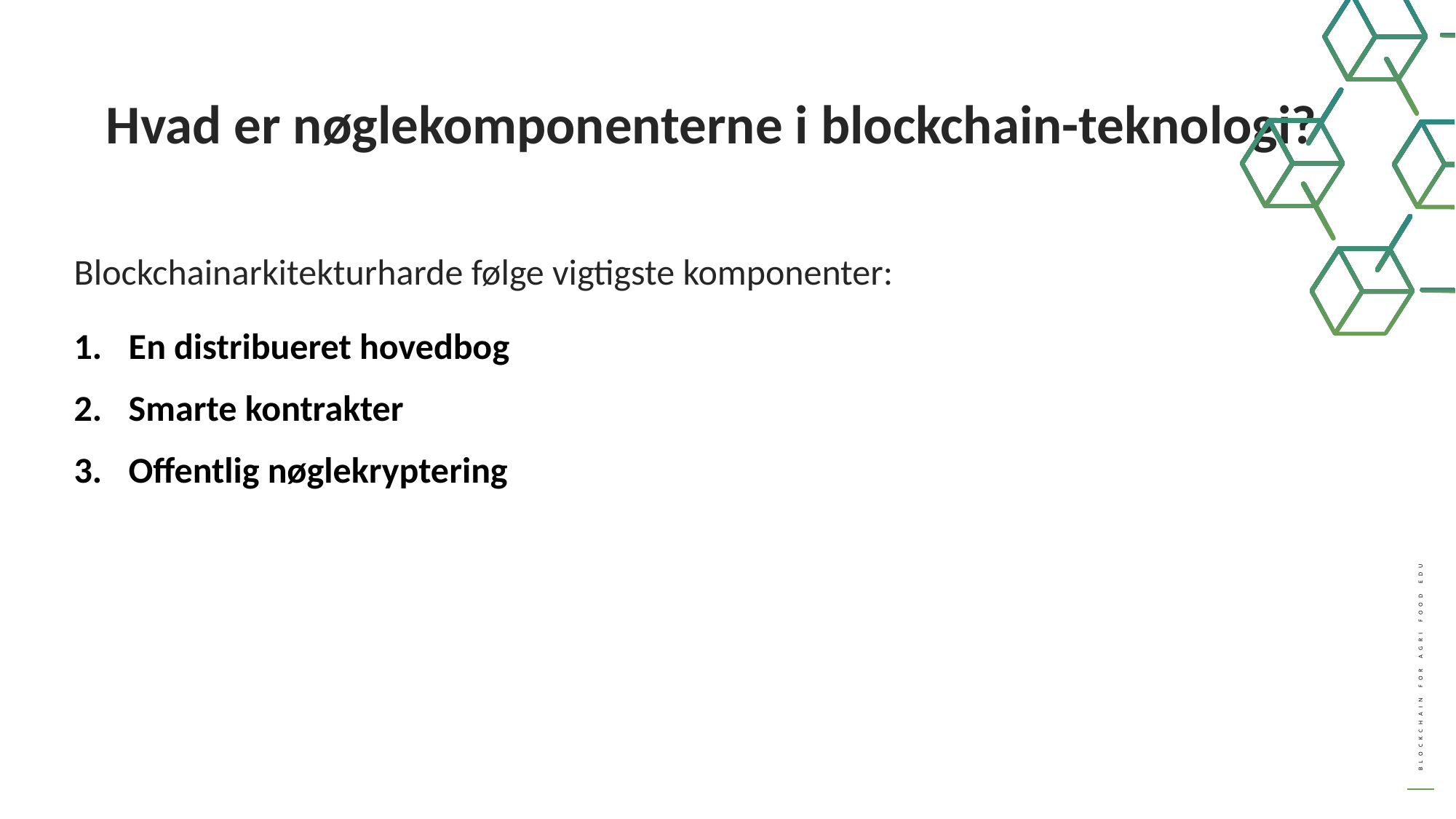

Hvad er nøglekomponenterne i blockchain-teknologi?
Blockchainarkitekturharde følge vigtigste komponenter:
En distribueret hovedbog
Smarte kontrakter
Offentlig nøglekryptering